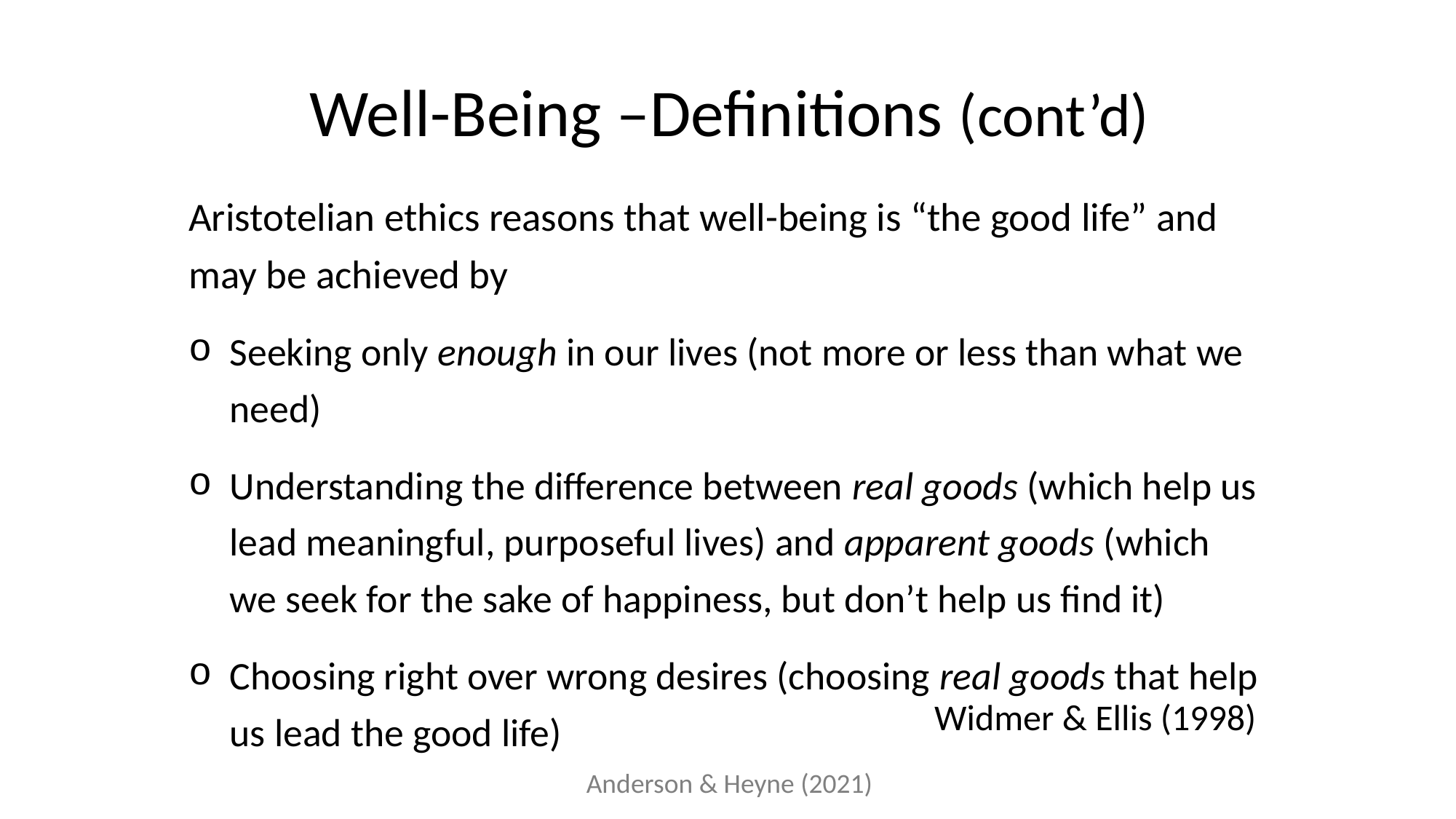

# Well-Being –Definitions (cont’d)
Aristotelian ethics reasons that well-being is “the good life” and may be achieved by
Seeking only enough in our lives (not more or less than what we need)
Understanding the difference between real goods (which help us lead meaningful, purposeful lives) and apparent goods (which we seek for the sake of happiness, but don’t help us find it)
Choosing right over wrong desires (choosing real goods that help us lead the good life)

Widmer & Ellis (1998)
Anderson & Heyne (2021)